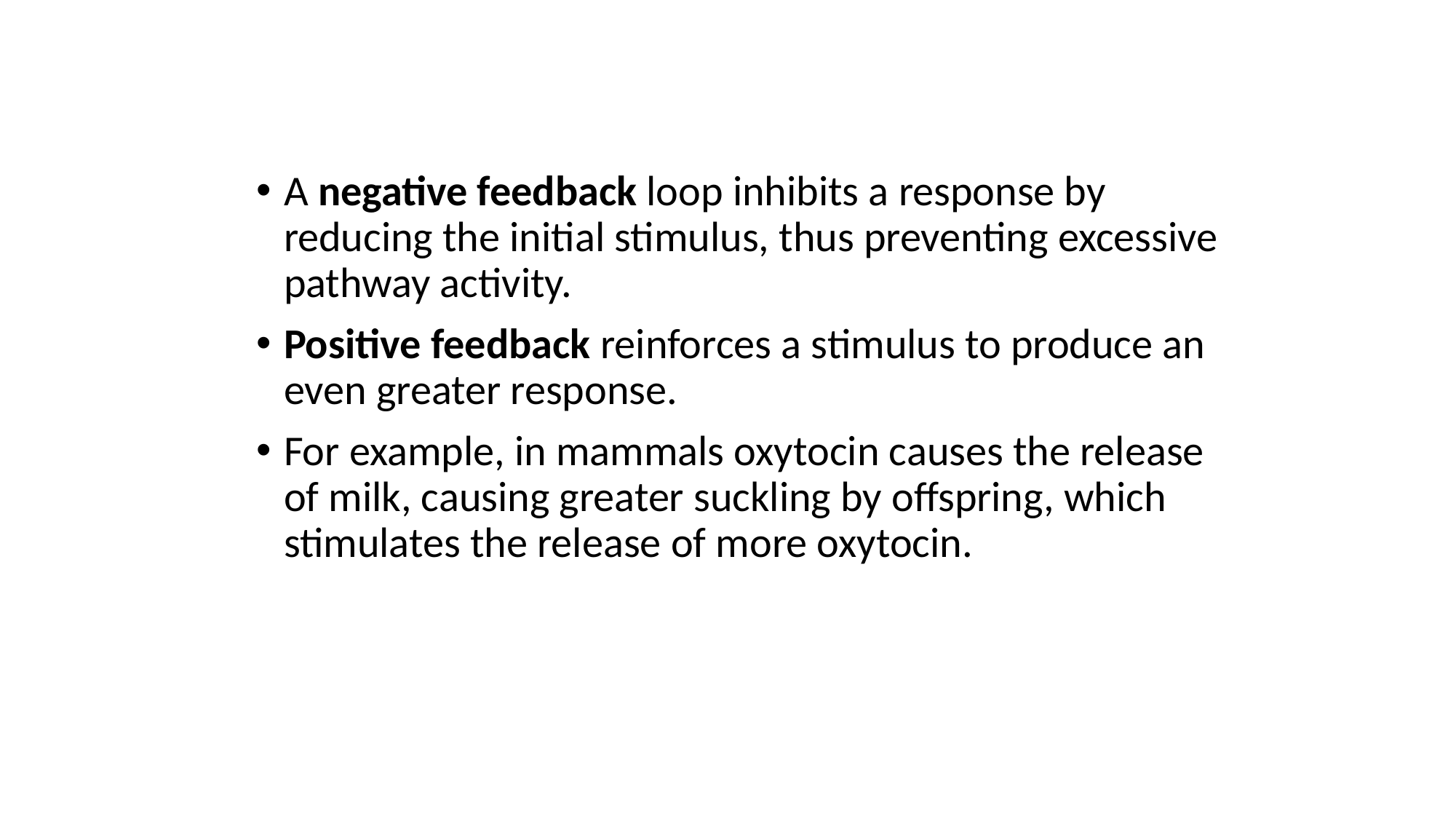

# Feedback Regulation
A negative feedback loop inhibits a response by reducing the initial stimulus, thus preventing excessive pathway activity.
Positive feedback reinforces a stimulus to produce an even greater response.
For example, in mammals oxytocin causes the release of milk, causing greater suckling by offspring, which stimulates the release of more oxytocin.